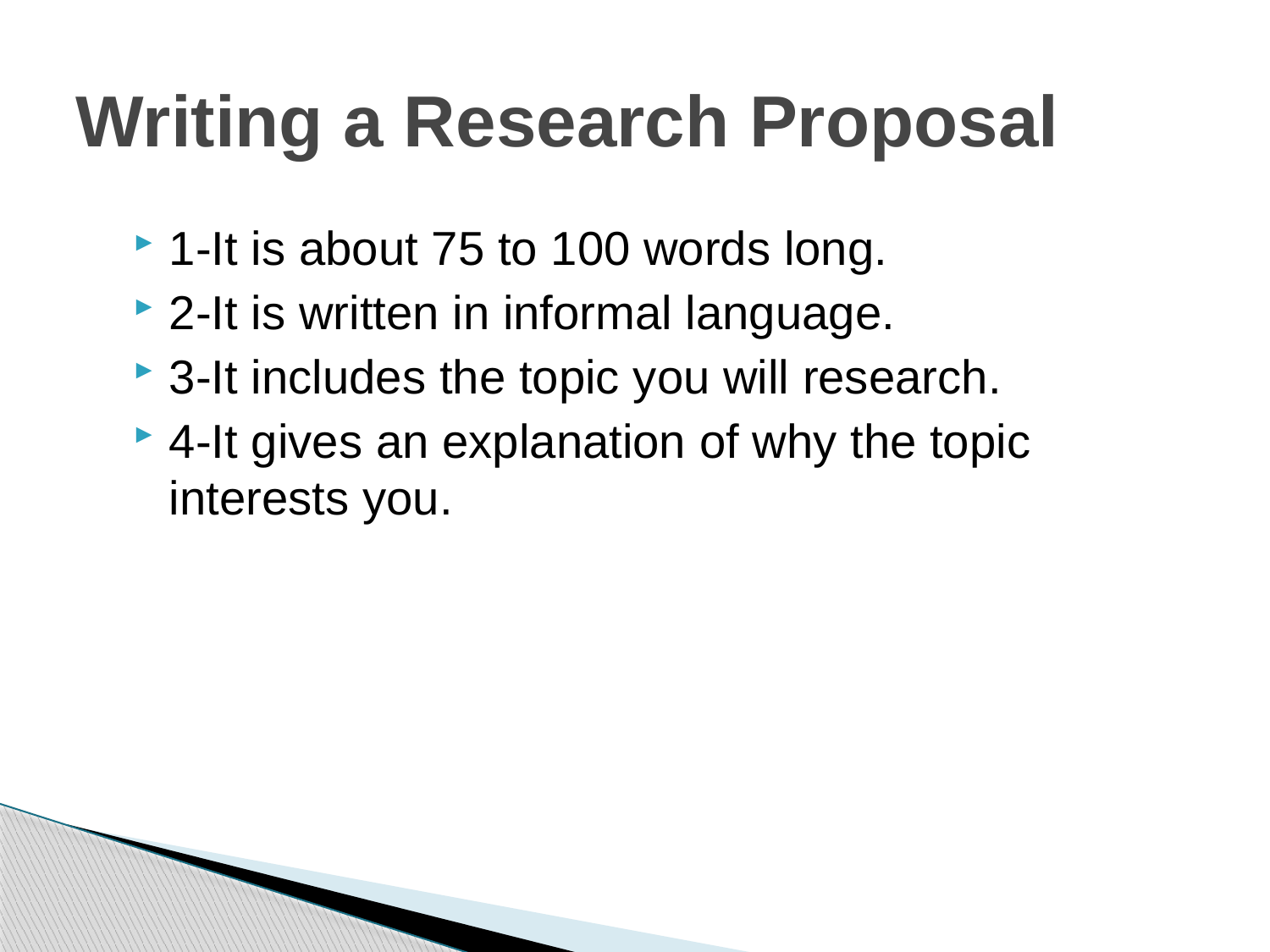

# Writing a Research Proposal
1-It is about 75 to 100 words long.
2-It is written in informal language.
3-It includes the topic you will research.
4-It gives an explanation of why the topic interests you.